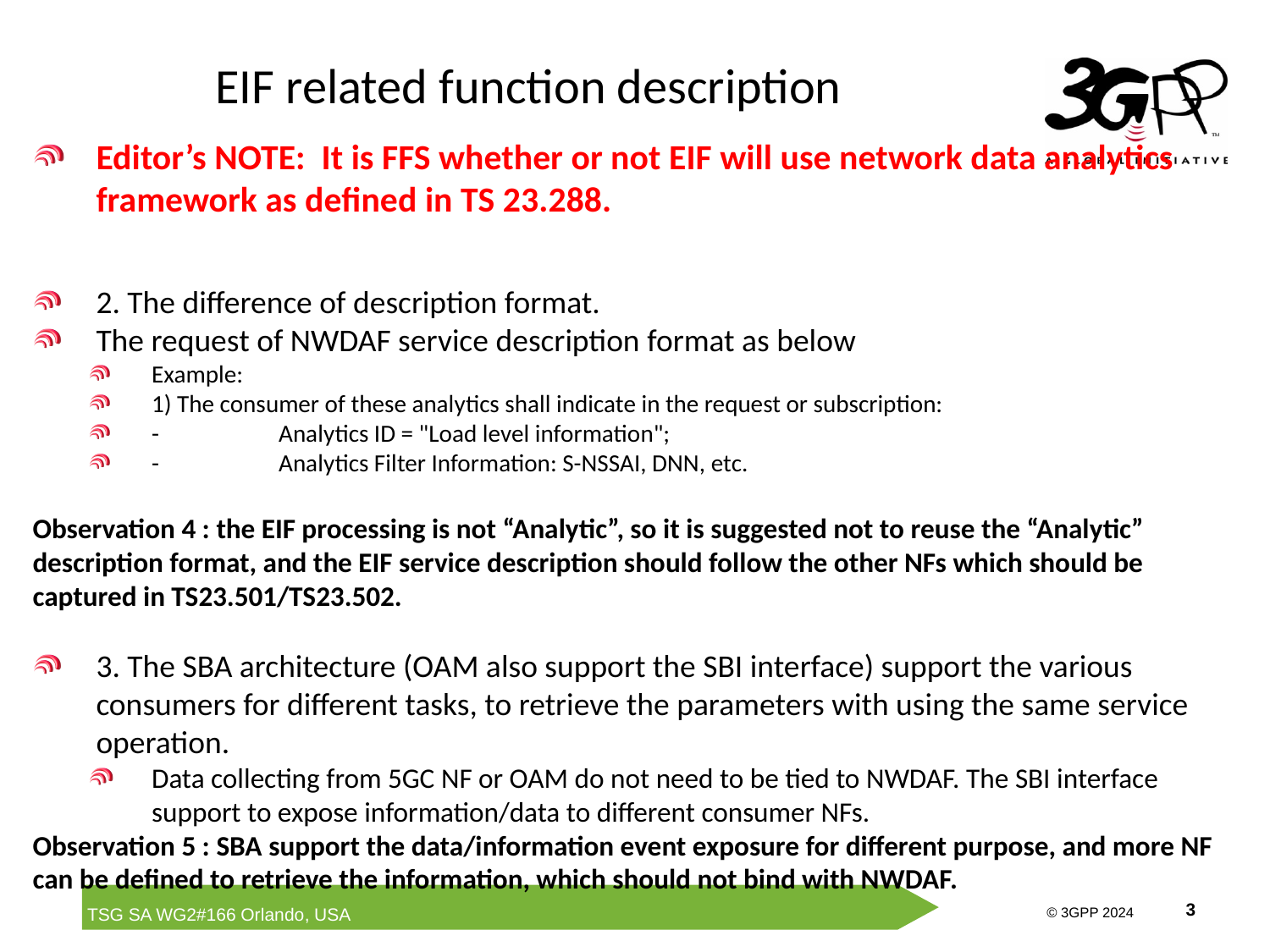

# EIF related function description
Editor’s NOTE:  It is FFS whether or not EIF will use network data analytics framework as defined in TS 23.288.

2. The difference of description format.
The request of NWDAF service description format as below
Example:
1) The consumer of these analytics shall indicate in the request or subscription:
-	Analytics ID = "Load level information";
-	Analytics Filter Information: S-NSSAI, DNN, etc.

Observation 4 : the EIF processing is not “Analytic”, so it is suggested not to reuse the “Analytic” description format, and the EIF service description should follow the other NFs which should be captured in TS23.501/TS23.502.

3. The SBA architecture (OAM also support the SBI interface) support the various consumers for different tasks, to retrieve the parameters with using the same service operation.
Data collecting from 5GC NF or OAM do not need to be tied to NWDAF. The SBI interface support to expose information/data to different consumer NFs.
Observation 5 : SBA support the data/information event exposure for different purpose, and more NF can be defined to retrieve the information, which should not bind with NWDAF.